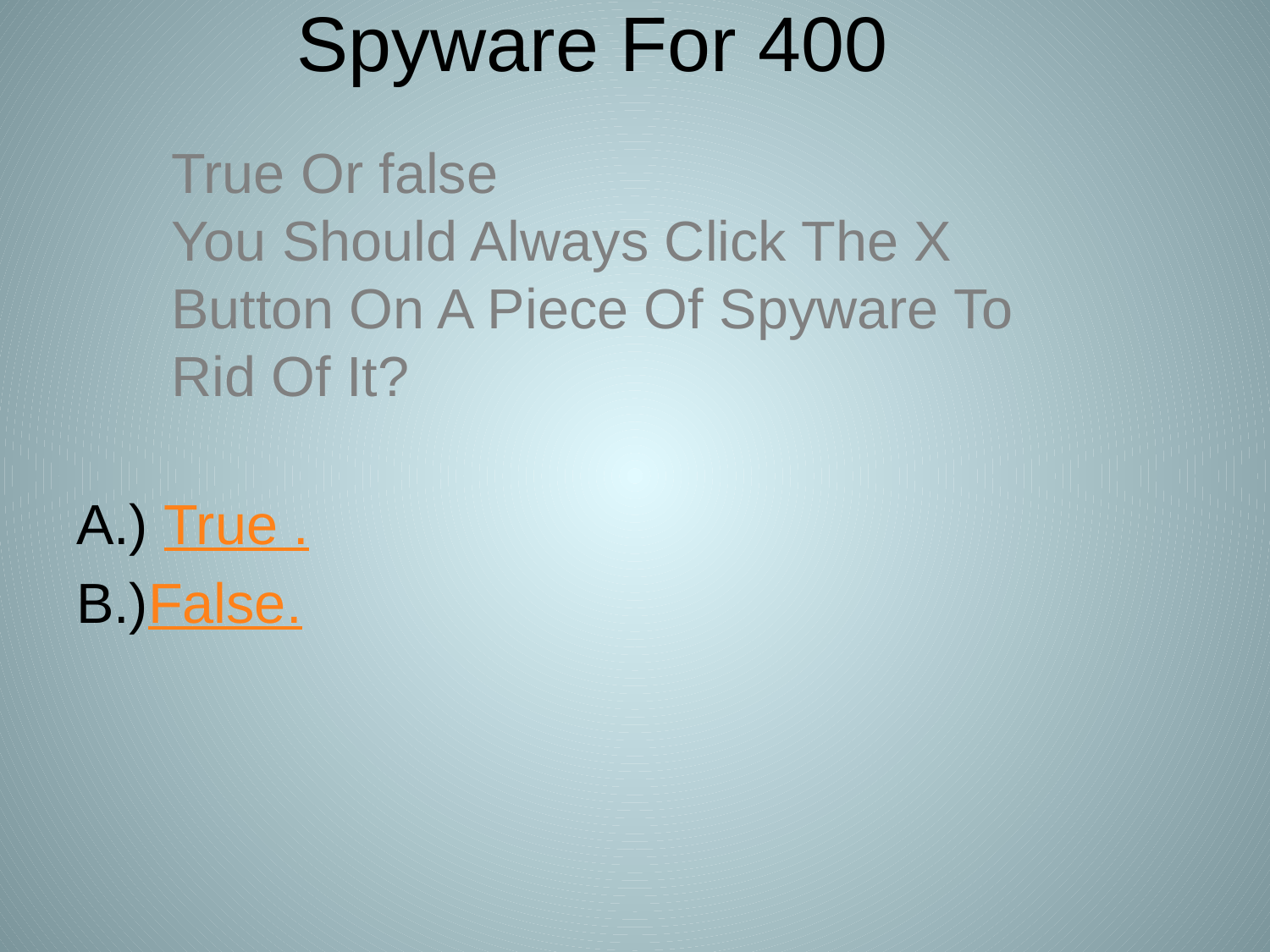

# Spyware For 400

True Or false
You Should Always Click The X Button On A Piece Of Spyware To Rid Of It?

A.) True .
B.)False.